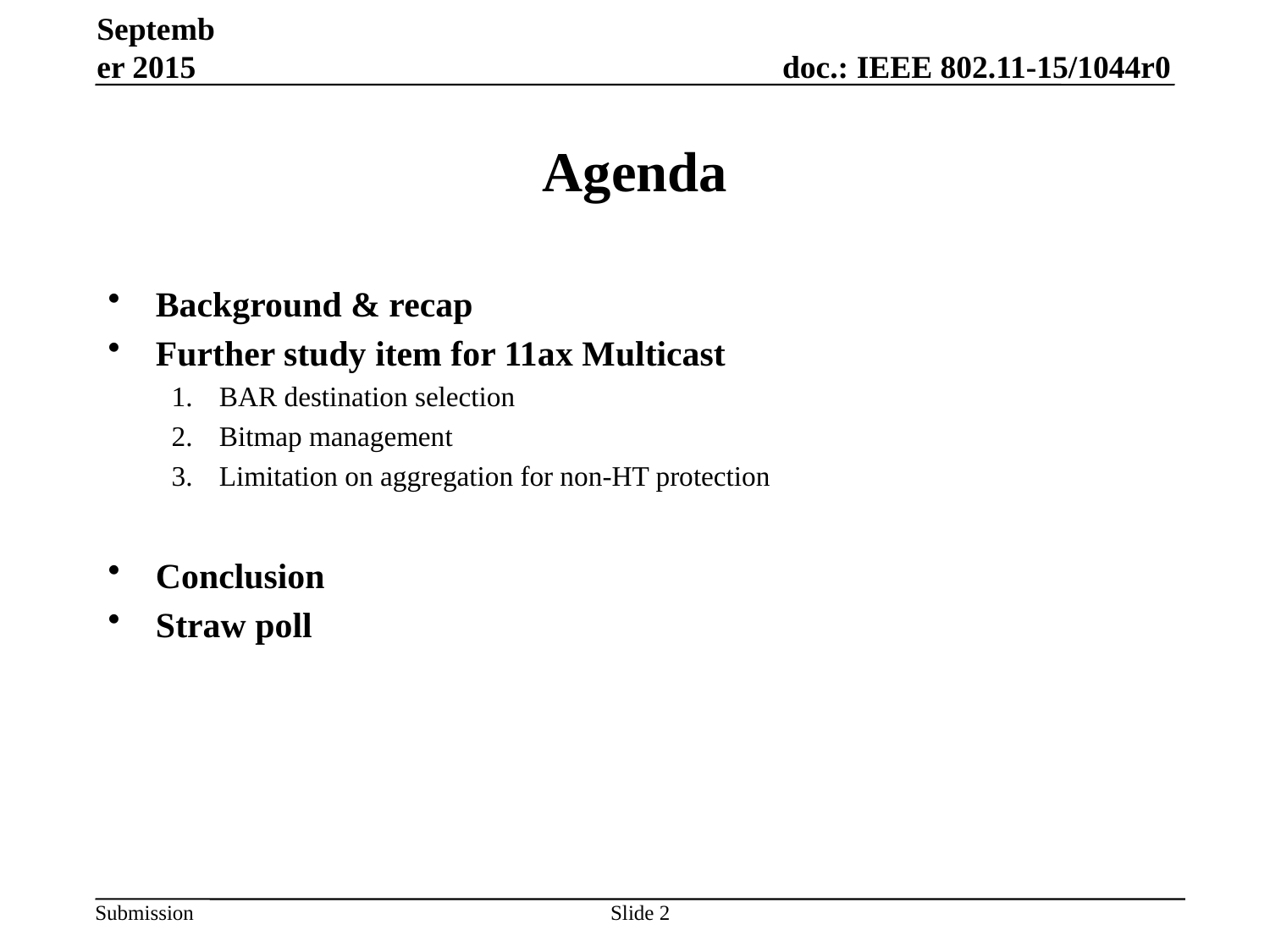

September 2015
# Agenda
Background & recap
Further study item for 11ax Multicast
BAR destination selection
Bitmap management
Limitation on aggregation for non-HT protection

Conclusion
Straw poll
Slide 2
Yusuke Tanaka, Sony Corporation